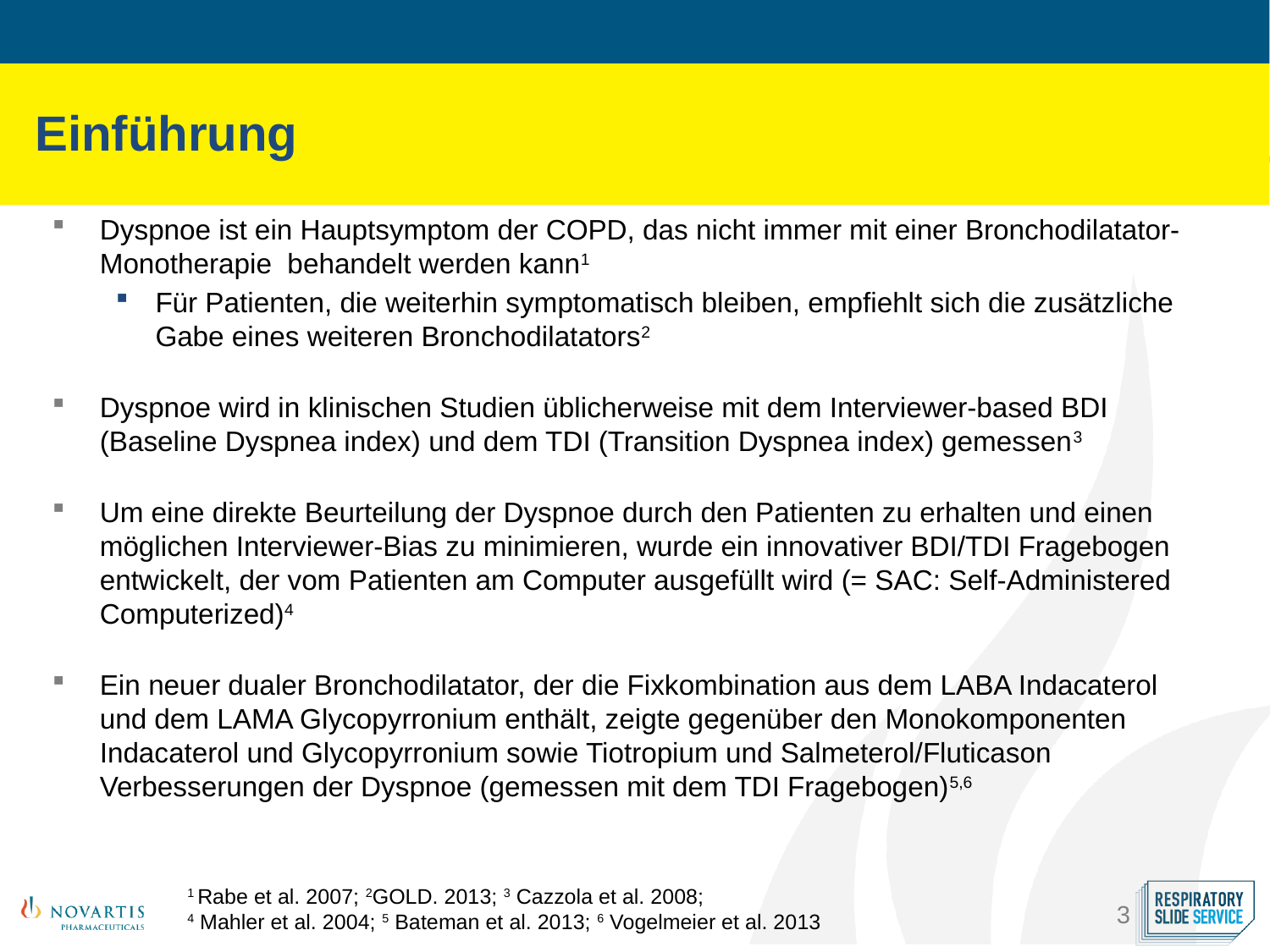

# Einführung
Dyspnoe ist ein Hauptsymptom der COPD, das nicht immer mit einer Bronchodilatator-Monotherapie  behandelt werden kann1
Für Patienten, die weiterhin symptomatisch bleiben, empfiehlt sich die zusätzliche Gabe eines weiteren Bronchodilatators2
Dyspnoe wird in klinischen Studien üblicherweise mit dem Interviewer-based BDI (Baseline Dyspnea index) und dem TDI (Transition Dyspnea index) gemessen3
Um eine direkte Beurteilung der Dyspnoe durch den Patienten zu erhalten und einen möglichen Interviewer-Bias zu minimieren, wurde ein innovativer BDI/TDI Fragebogen entwickelt, der vom Patienten am Computer ausgefüllt wird (= SAC: Self-Administered Computerized)4
Ein neuer dualer Bronchodilatator, der die Fixkombination aus dem LABA Indacaterol und dem LAMA Glycopyrronium enthält, zeigte gegenüber den Monokomponenten Indacaterol und Glycopyrronium sowie Tiotropium und Salmeterol/Fluticason Verbesserungen der Dyspnoe (gemessen mit dem TDI Fragebogen)5,6
1 Rabe et al. 2007; 2GOLD. 2013; 3 Cazzola et al. 2008;
4 Mahler et al. 2004; 5 Bateman et al. 2013; 6 Vogelmeier et al. 2013